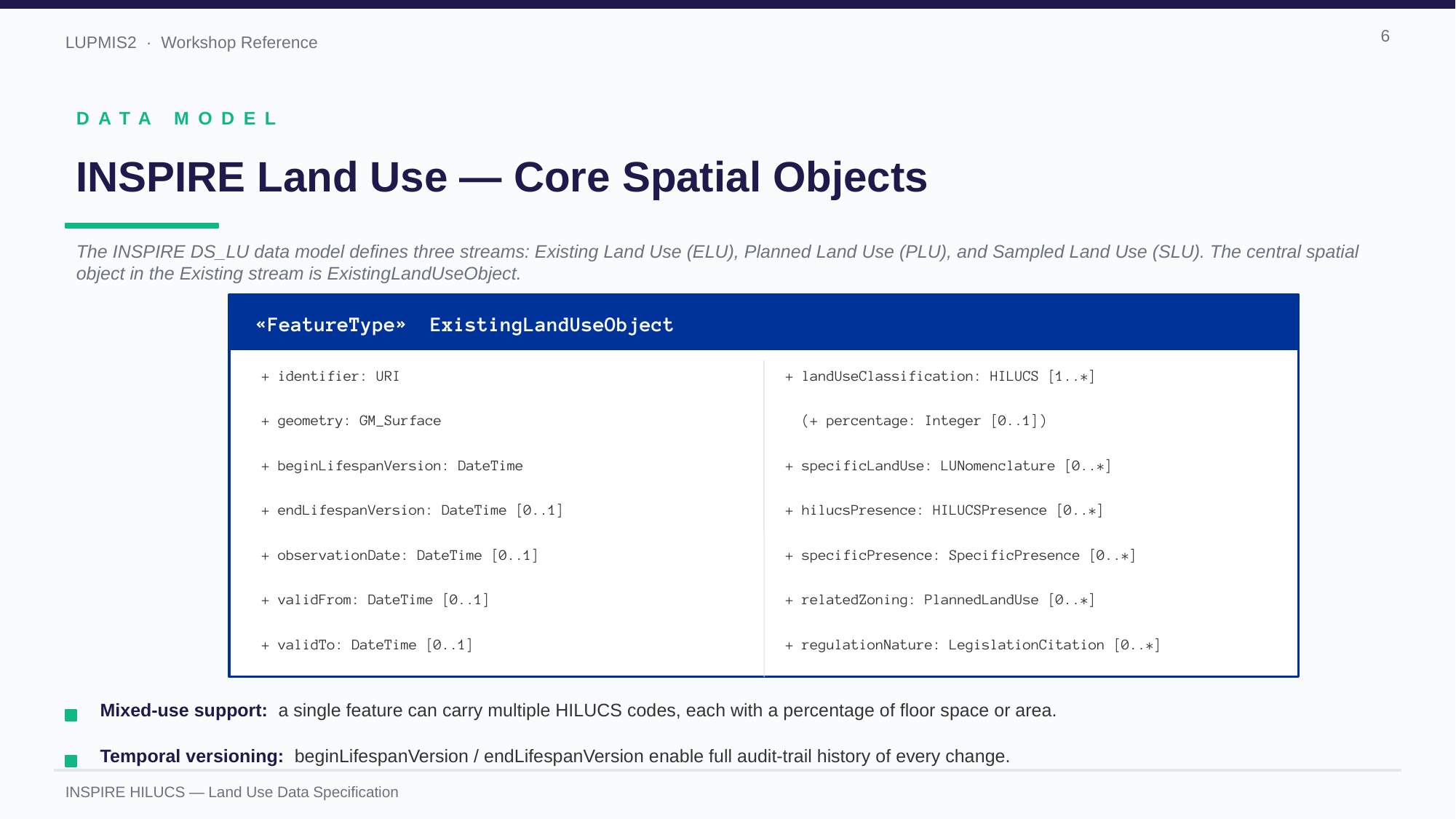

6
DATA MODEL
INSPIRE Land Use — Core Spatial Objects

The INSPIRE DS_LU data model defines three streams: Existing Land Use (ELU), Planned Land Use (PLU), and Sampled Land Use (SLU). The central spatial object in the Existing stream is ExistingLandUseObject.

«FeatureType»  ExistingLandUseObject
+ identifier: URI

+ landUseClassification: HILUCS [1..*]
+ geometry: GM_Surface
  (+ percentage: Integer [0..1])
+ beginLifespanVersion: DateTime
+ specificLandUse: LUNomenclature [0..*]
+ endLifespanVersion: DateTime [0..1]
+ hilucsPresence: HILUCSPresence [0..*]
+ observationDate: DateTime [0..1]
+ specificPresence: SpecificPresence [0..*]
+ validFrom: DateTime [0..1]
+ relatedZoning: PlannedLandUse [0..*]
+ validTo: DateTime [0..1]
+ regulationNature: LegislationCitation [0..*]
Mixed-use support:  a single feature can carry multiple HILUCS codes, each with a percentage of floor space or area.

Temporal versioning:  beginLifespanVersion / endLifespanVersion enable full audit-trail history of every change.